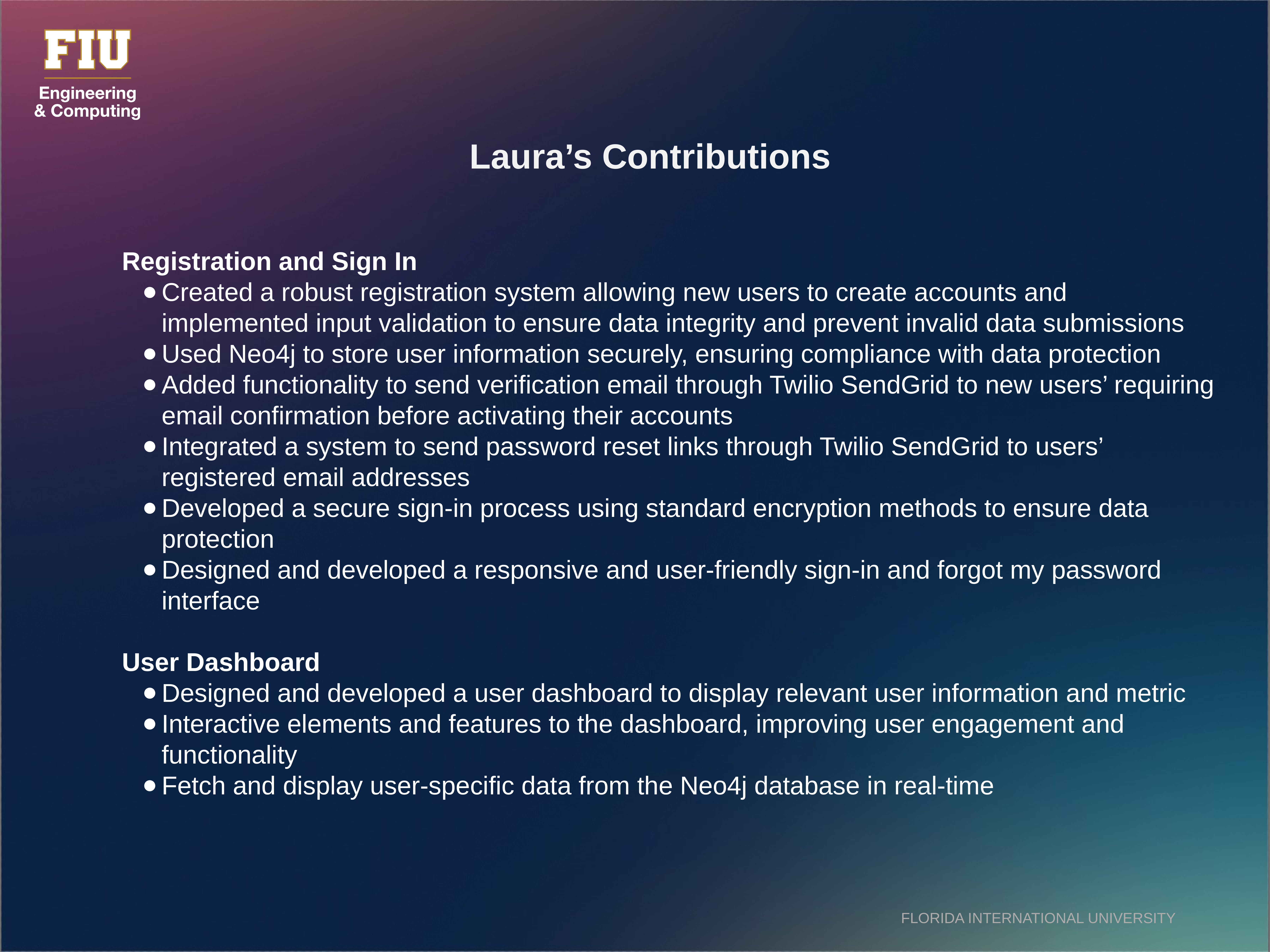

Laura’s Contributions
Registration and Sign In
Created a robust registration system allowing new users to create accounts and implemented input validation to ensure data integrity and prevent invalid data submissions
Used Neo4j to store user information securely, ensuring compliance with data protection
Added functionality to send verification email through Twilio SendGrid to new users’ requiring email confirmation before activating their accounts
Integrated a system to send password reset links through Twilio SendGrid to users’ registered email addresses
Developed a secure sign-in process using standard encryption methods to ensure data protection
Designed and developed a responsive and user-friendly sign-in and forgot my password interface

User Dashboard
Designed and developed a user dashboard to display relevant user information and metric
Interactive elements and features to the dashboard, improving user engagement and functionality
Fetch and display user-specific data from the Neo4j database in real-time